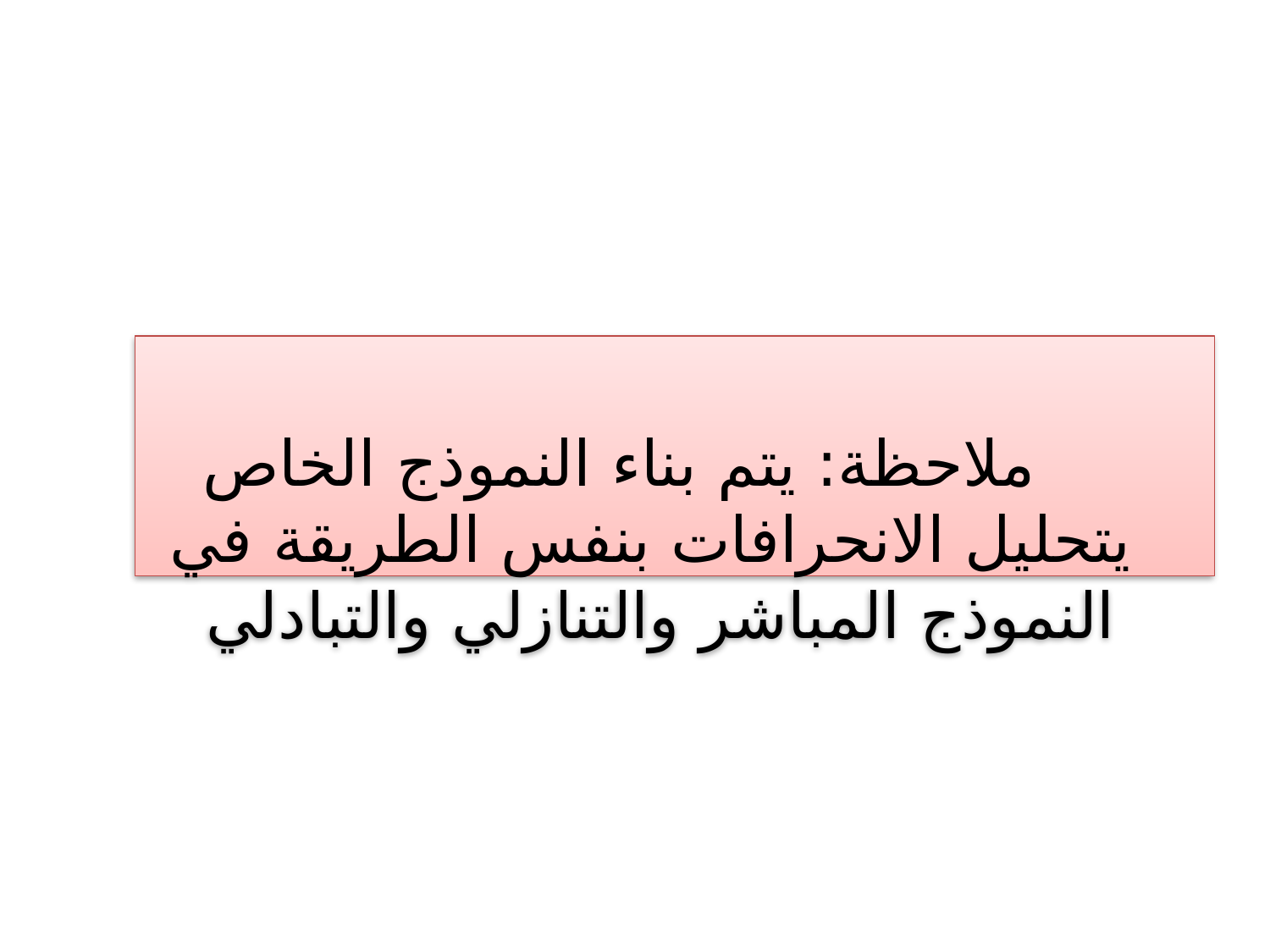

ملاحظة: يتم بناء النموذج الخاص يتحليل الانحرافات بنفس الطريقة في النموذج المباشر والتنازلي والتبادلي